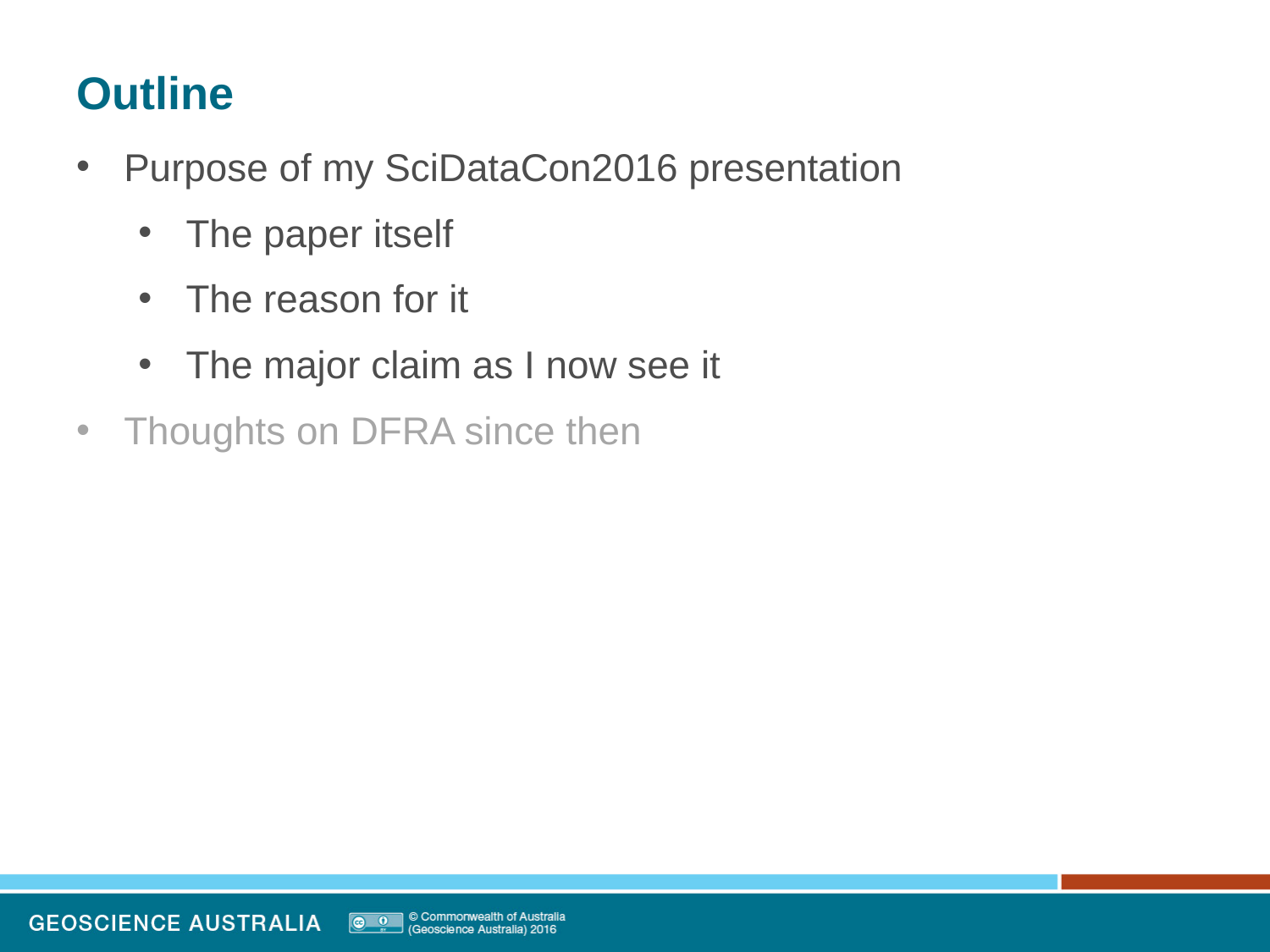

# Outline
Purpose of my SciDataCon2016 presentation
The paper itself
The reason for it
The major claim as I now see it
Thoughts on DFRA since then